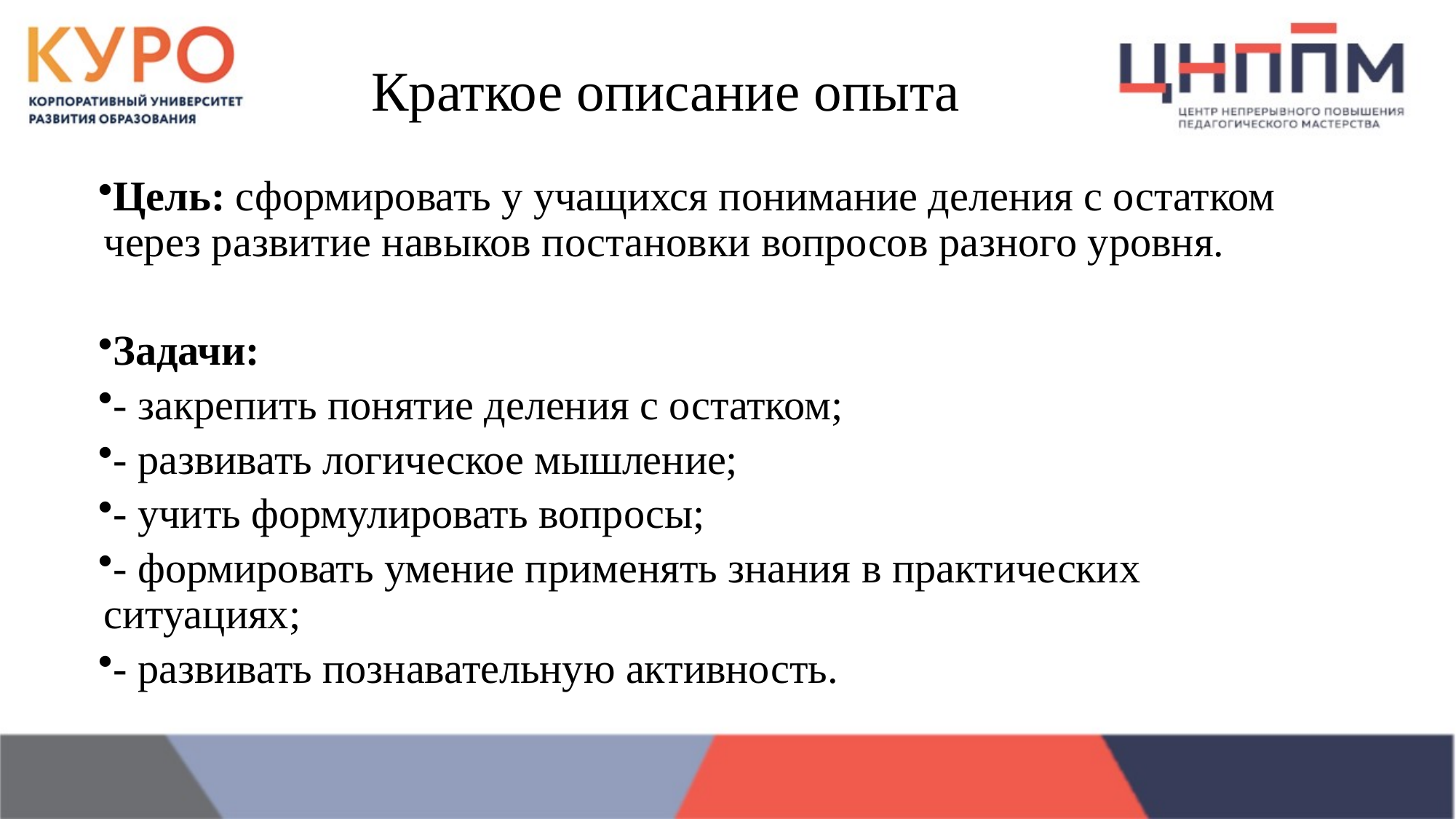

# Краткое описание опыта
Цель: сформировать у учащихся понимание деления с остатком через развитие навыков постановки вопросов разного уровня.

Задачи:
- закрепить понятие деления с остатком;
- развивать логическое мышление;
- учить формулировать вопросы;
- формировать умение применять знания в практических ситуациях;
- развивать познавательную активность.